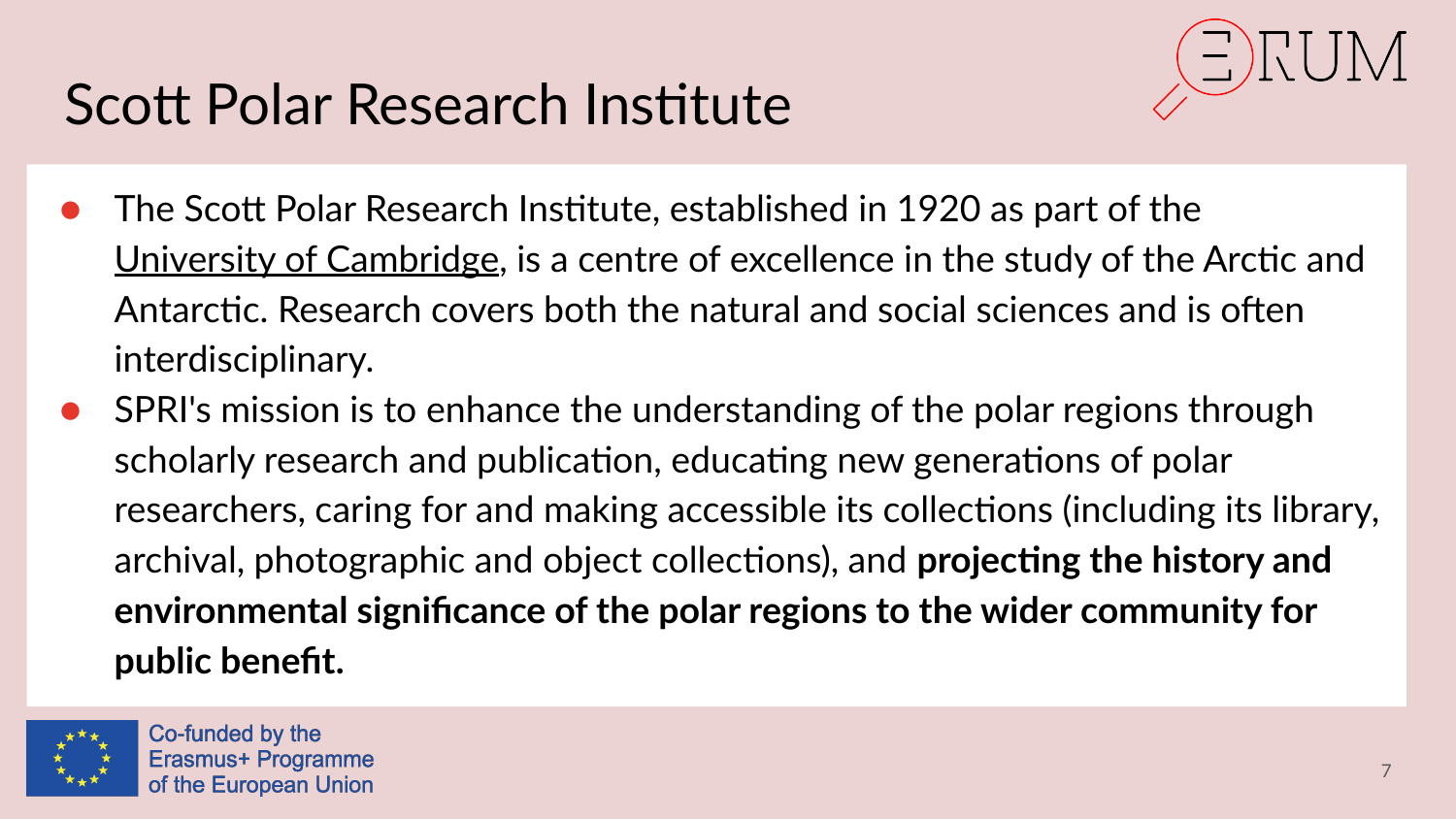

# Scott Polar Research Institute
The Scott Polar Research Institute, established in 1920 as part of the University of Cambridge, is a centre of excellence in the study of the Arctic and Antarctic. Research covers both the natural and social sciences and is often interdisciplinary.
SPRI's mission is to enhance the understanding of the polar regions through scholarly research and publication, educating new generations of polar researchers, caring for and making accessible its collections (including its library, archival, photographic and object collections), and projecting the history and environmental significance of the polar regions to the wider community for public benefit.
7